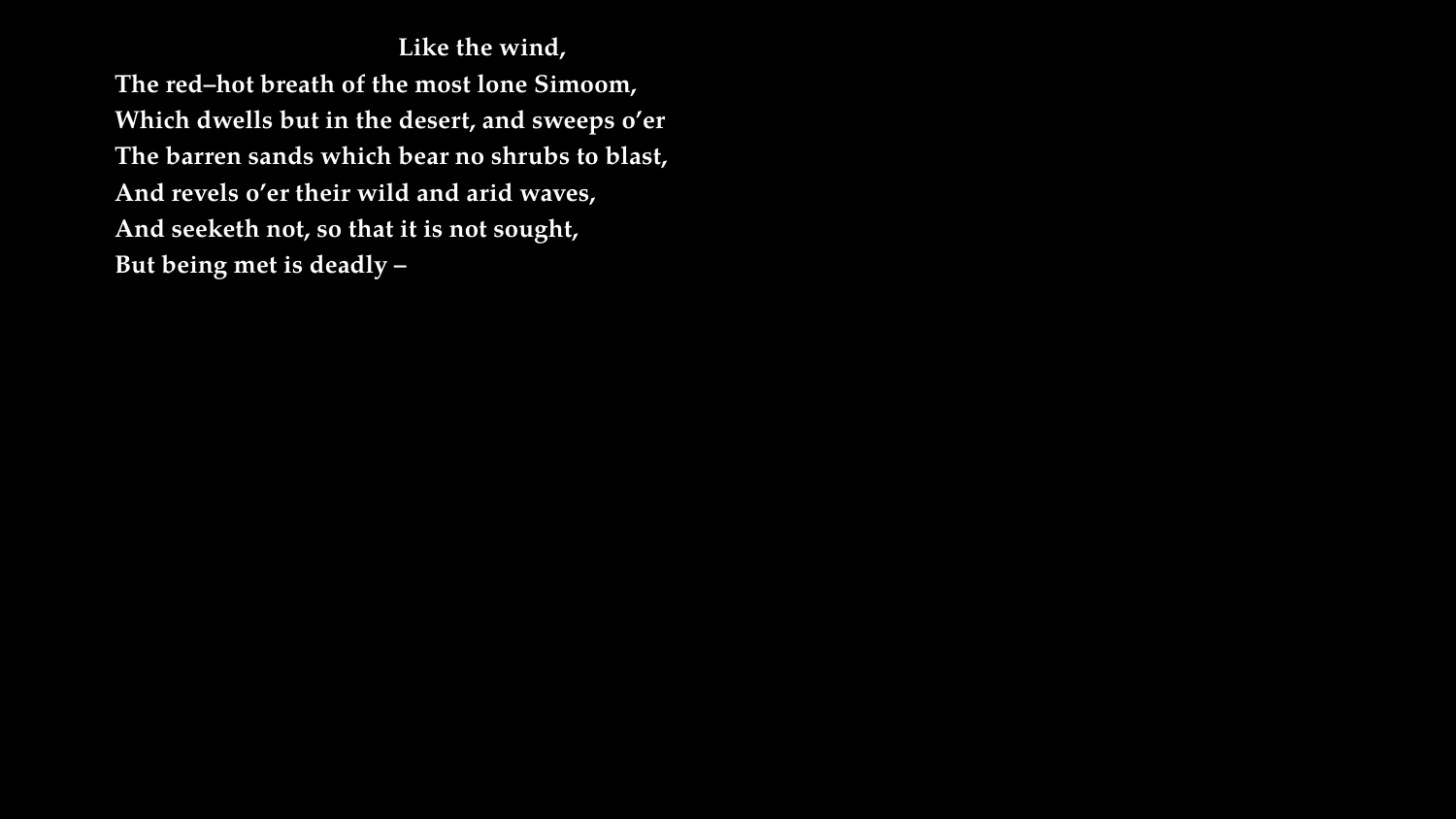

# Like the wind, The red–hot breath of the most lone Simoom, Which dwells but in the desert, and sweeps o’er The barren sands which bear no shrubs to blast, And revels o’er their wild and arid waves, And seeketh not, so that it is not sought, But being met is deadly –